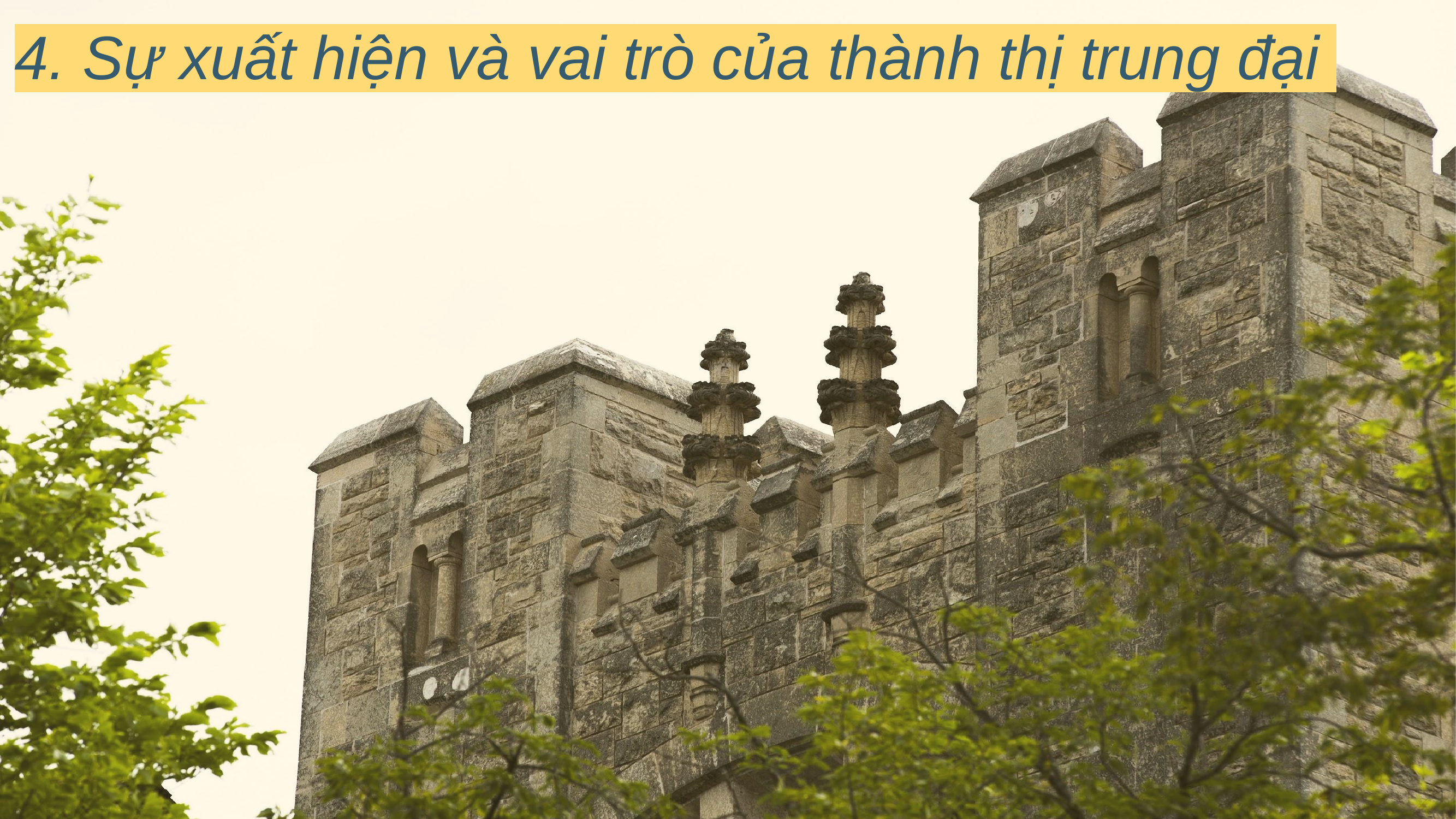

4. Sự xuất hiện và vai trò của thành thị trung đại